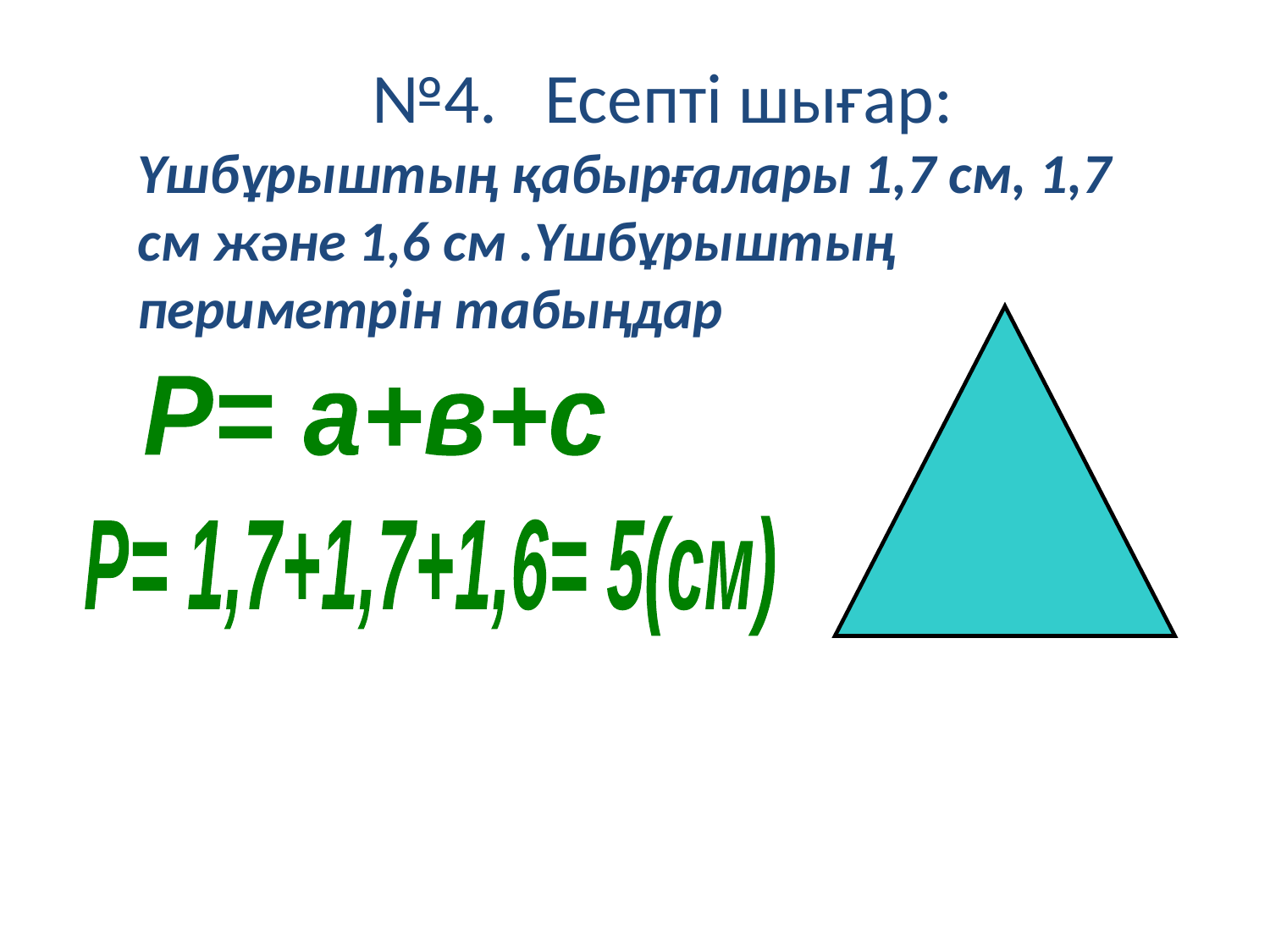

№4.   Есепті шығар:
Үшбұрыштың қабырғалары 1,7 см, 1,7 см және 1,6 см .Үшбұрыштың периметрін табыңдар

Р= а+в+с
Р= 1,7+1,7+1,6= 5(см)
9 мая